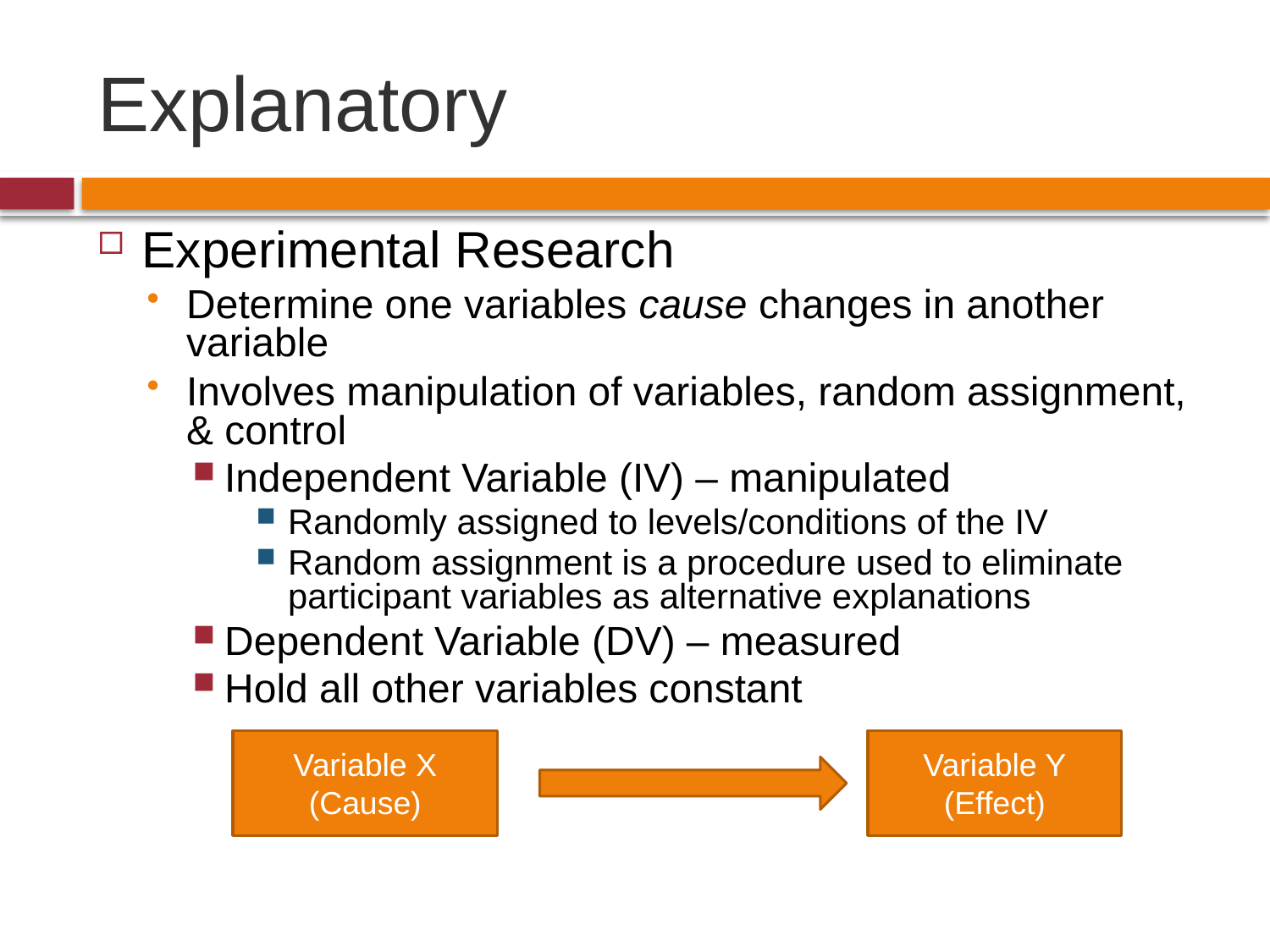

# Explanatory
Experimental Research
Determine one variables cause changes in another variable
Involves manipulation of variables, random assignment, & control
Independent Variable (IV) – manipulated
Randomly assigned to levels/conditions of the IV
Random assignment is a procedure used to eliminate participant variables as alternative explanations
Dependent Variable (DV) – measured
Hold all other variables constant

Variable X
(Cause)
Variable Y
(Effect)